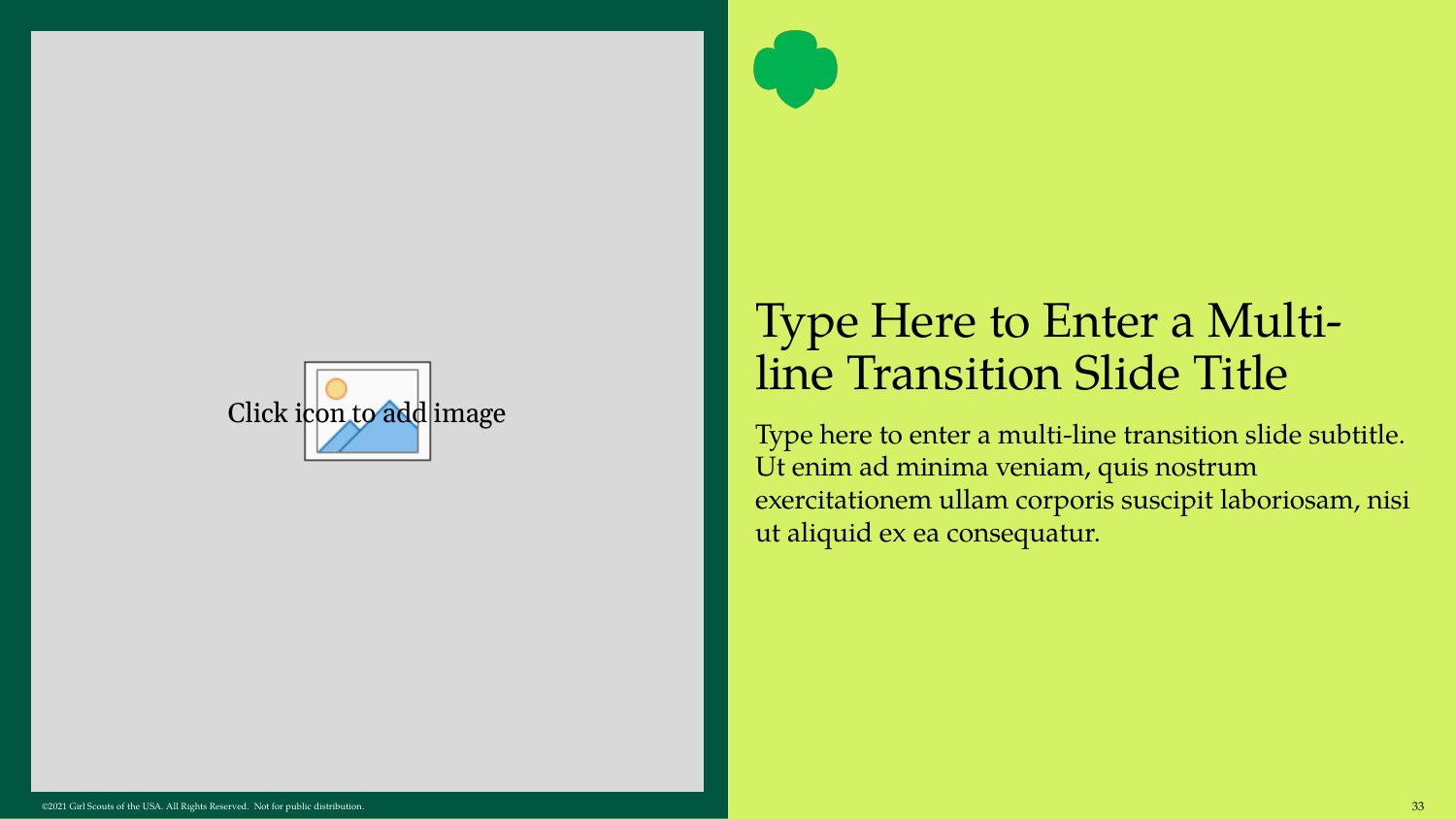

# Type Here to Enter a Multi-line Transition Slide Title
Type here to enter a multi-line transition slide subtitle. Ut enim ad minima veniam, quis nostrum exercitationem ullam corporis suscipit laboriosam, nisi ut aliquid ex ea consequatur.
33
©2021 Girl Scouts of the USA. All Rights Reserved.  Not for public distribution.